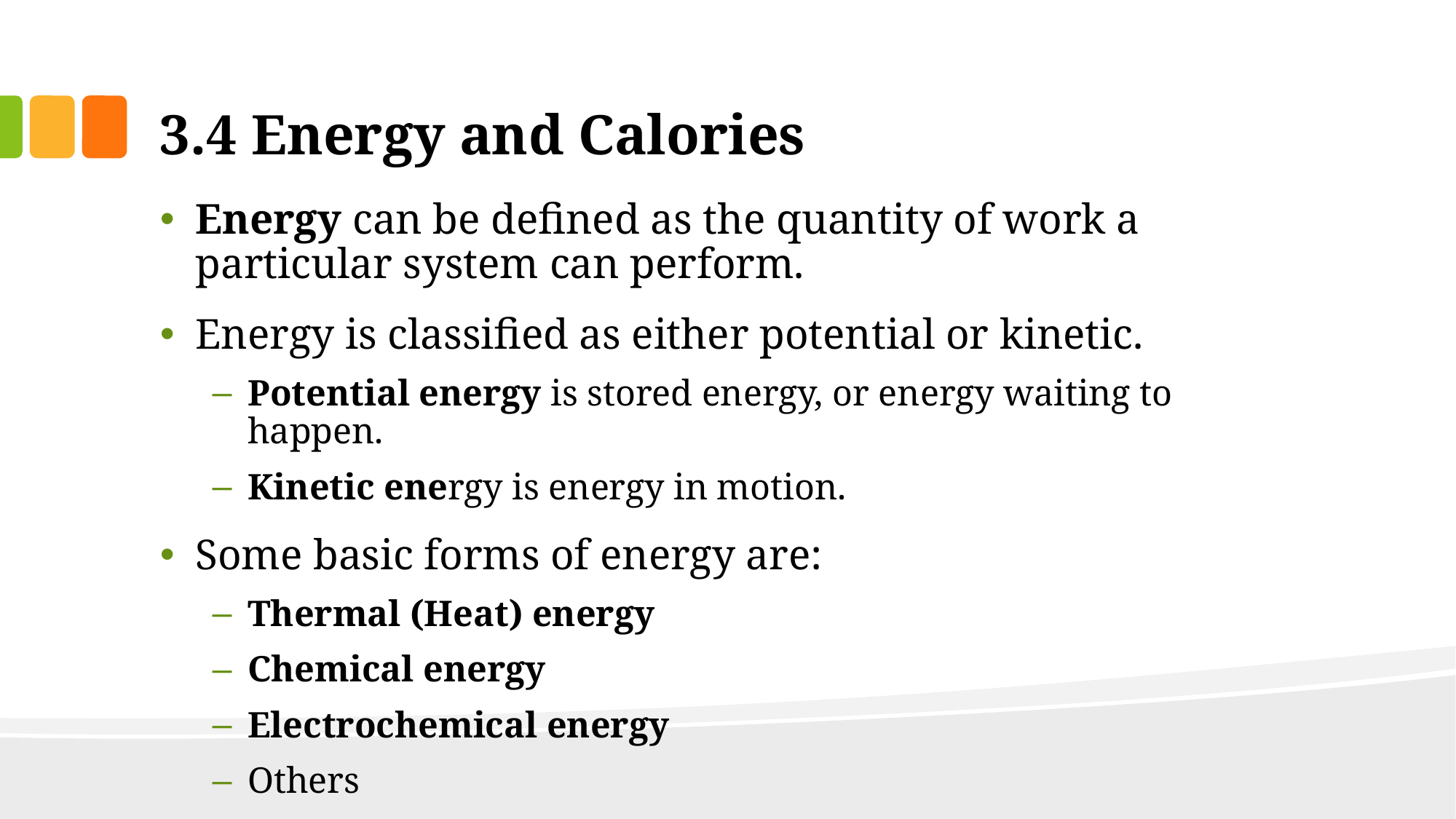

# 3.4 Energy and Calories
Energy can be defined as the quantity of work a particular system can perform.
Energy is classified as either potential or kinetic.
Potential energy is stored energy, or energy waiting to happen.
Kinetic energy is energy in motion.
Some basic forms of energy are:
Thermal (Heat) energy
Chemical energy
Electrochemical energy
Others